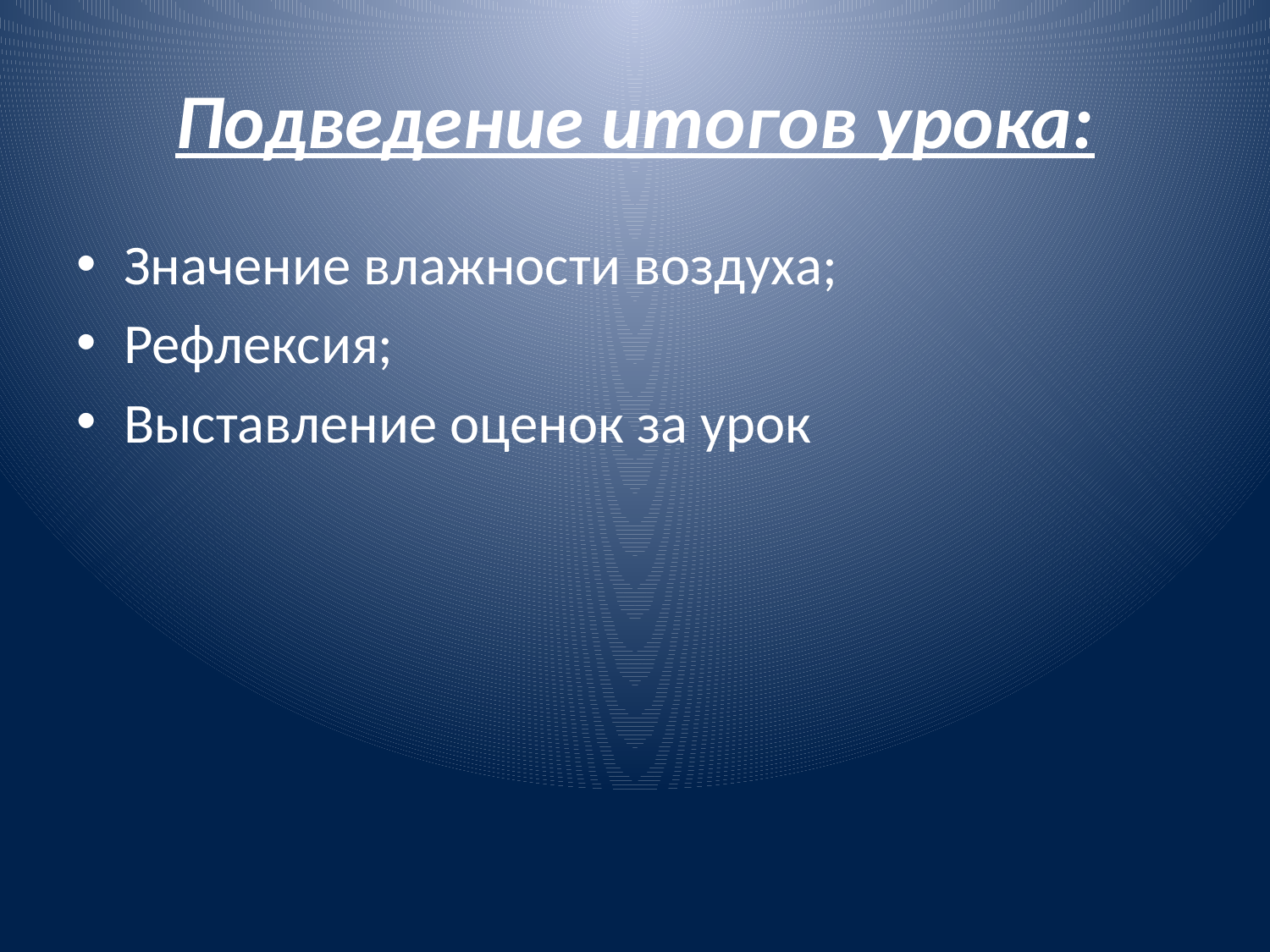

# Подведение итогов урока:
Значение влажности воздуха;
Рефлексия;
Выставление оценок за урок